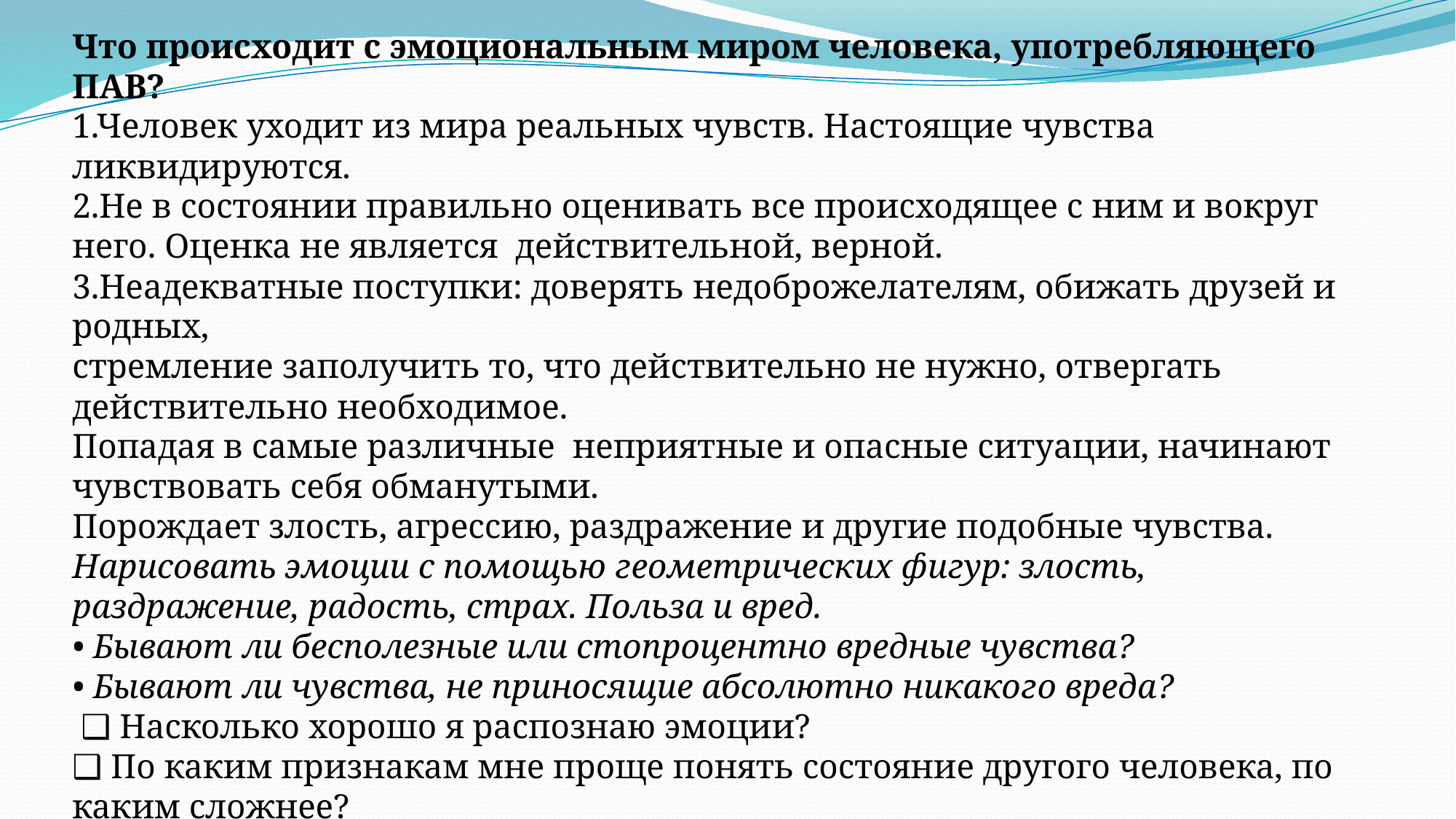

Что происходит с эмоциональным миром человека, употребляющего ПАВ?
1.Человек уходит из мира реальных чувств. Настоящие чувства ликвидируются.
2.Не в состоянии правильно оценивать все происходящее с ним и вокруг него. Оценка не является  действительной, верной.
3.Неадекватные поступки: доверять недоброжелателям, обижать друзей и родных,
стремление заполучить то, что действительно не нужно, отвергать действительно необходимое.
Попадая в самые различные  неприятные и опасные ситуации, начинают чувствовать себя обманутыми.
Порождает злость, агрессию, раздражение и другие подобные чувства.
Нарисовать эмоции с помощью геометрических фигур: злость, раздражение, радость, страх. Польза и вред.
• Бывают ли бесполезные или стопроцентно вредные чувства?
• Бывают ли чувства, не приносящие абсолютно никакого вреда?
 ❑ Насколько хорошо я распознаю эмоции?
❑ По каким признакам мне проще понять состояние другого человека, по каким сложнее?